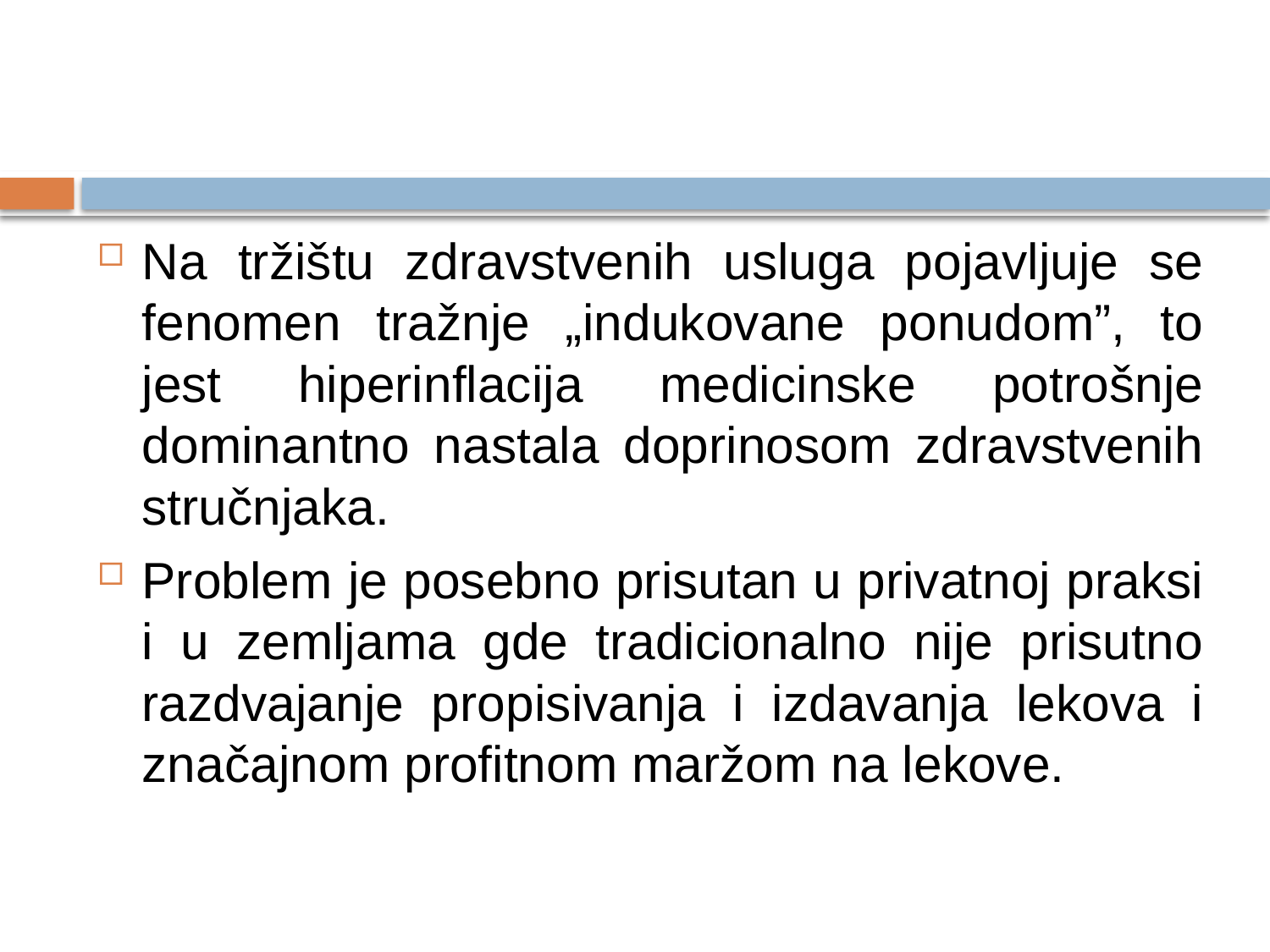

#
Na tržištu zdravstvenih usluga pojavljuje se fenomen tražnje „indukovane ponudom”, to jest hiperinflacija medicinske potrošnje dominantno nastala doprinosom zdravstvenih stručnjaka.
Problem je posebno prisutan u privatnoj praksi i u zemljama gde tradicionalno nije prisutno razdvajanje propisivanja i izdavanja lekova i značajnom profitnom maržom na lekove.